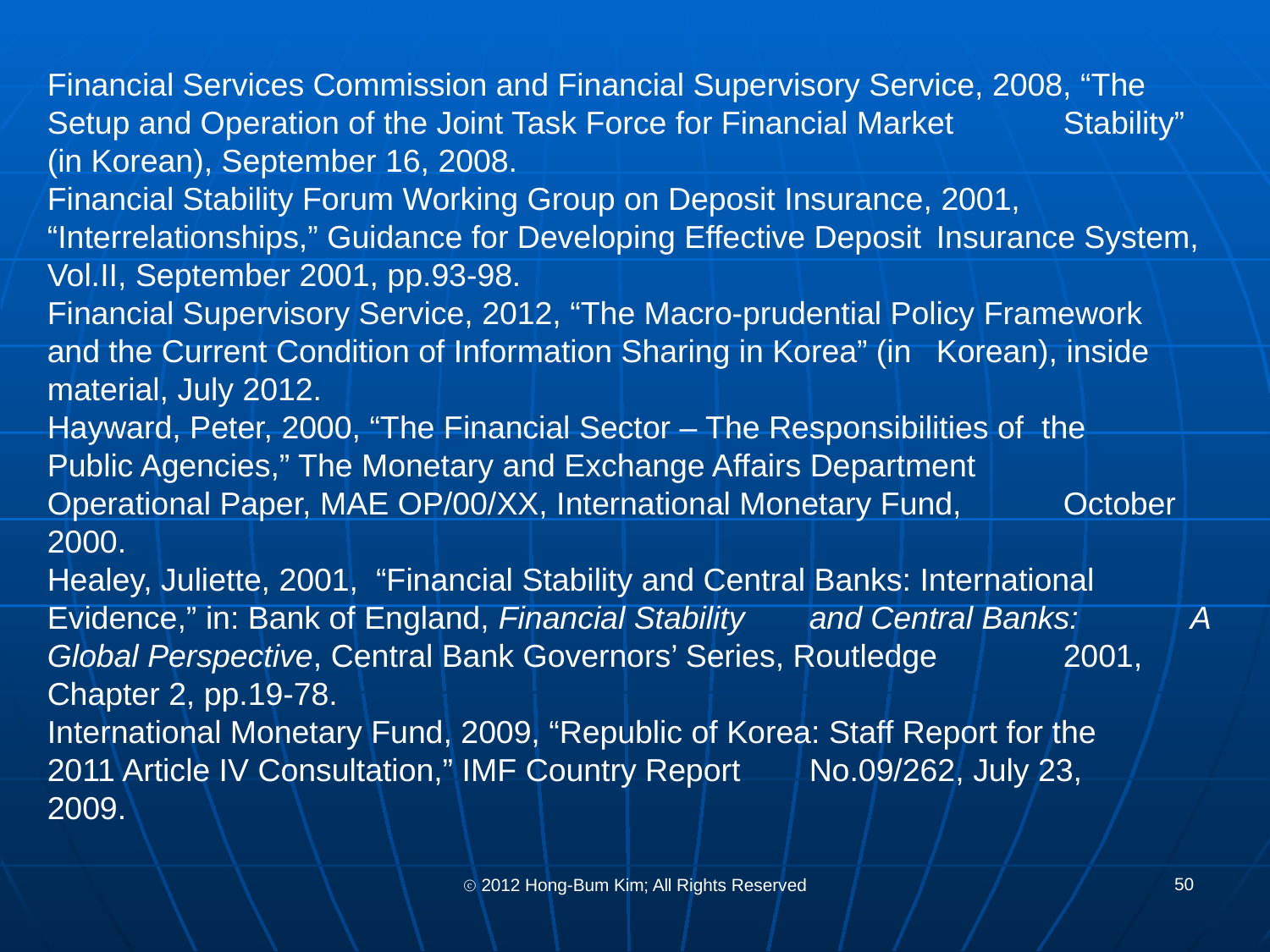

Financial Services Commission and Financial Supervisory Service, 2008, “The 	Setup and Operation of the Joint Task Force for Financial Market 	Stability” (in Korean), September 16, 2008.
Financial Stability Forum Working Group on Deposit Insurance, 2001, 	“Interrelationships,” Guidance for Developing Effective Deposit 	Insurance System, Vol.II, September 2001, pp.93-98.
Financial Supervisory Service, 2012, “The Macro-prudential Policy Framework 	and the Current Condition of Information Sharing in Korea” (in 	Korean), inside 	material, July 2012.
Hayward, Peter, 2000, “The Financial Sector – The Responsibilities of  the 	Public Agencies,” The Monetary and Exchange Affairs Department 	Operational Paper, MAE OP/00/XX, International Monetary Fund, 	October 2000.
Healey, Juliette, 2001,  “Financial Stability and Central Banks: International 	Evidence,” in: Bank of England, Financial Stability 	and Central Banks: 	A Global Perspective, Central Bank Governors’ Series, Routledge 	2001, Chapter 2, pp.19-78.
International Monetary Fund, 2009, “Republic of Korea: Staff Report for the 	2011 Article IV Consultation,” IMF Country Report 	No.09/262, July 23, 	2009.

50
ⓒ 2012 Hong-Bum Kim; All Rights Reserved